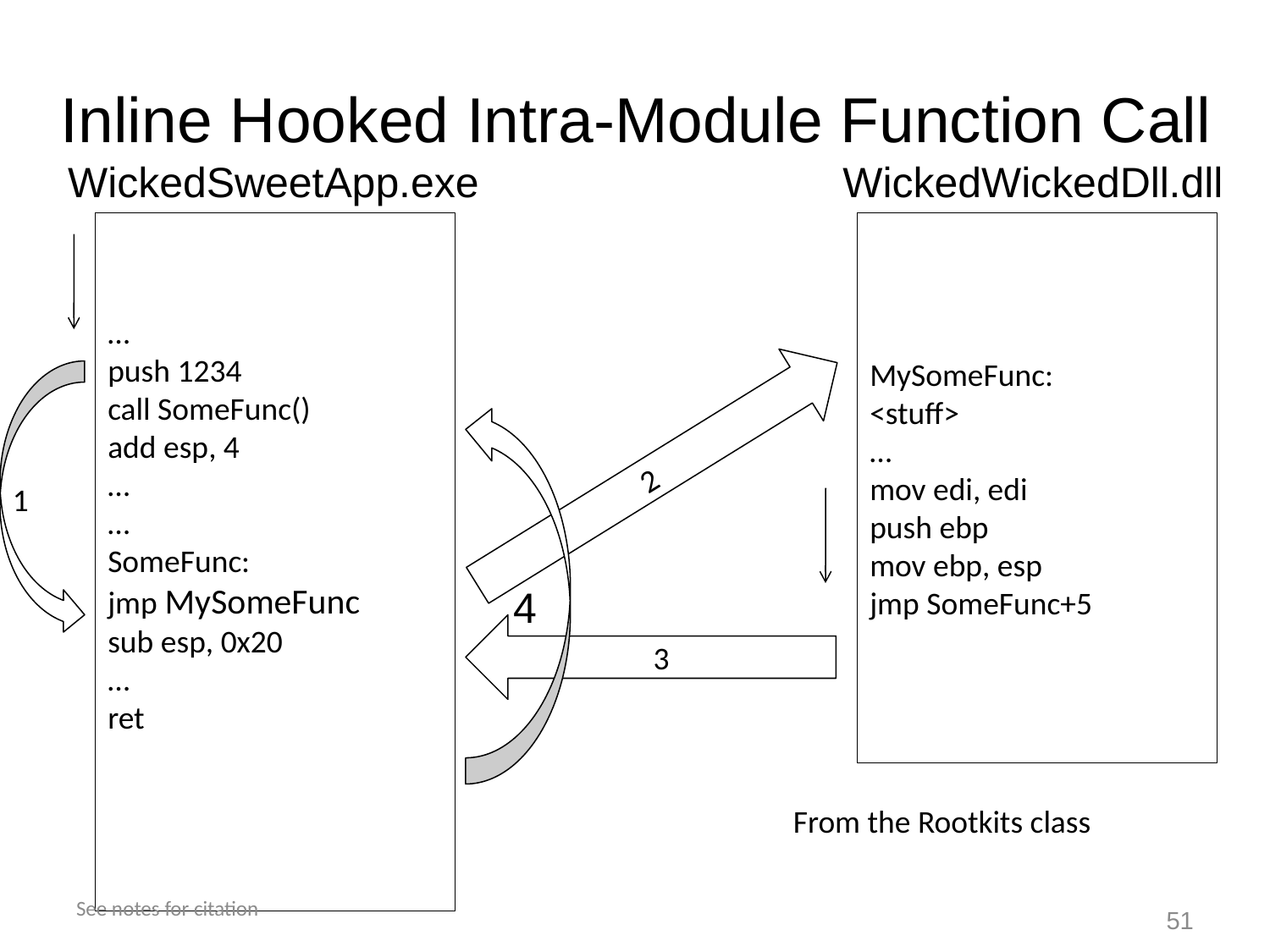

# Inline Hooked Intra-Module Function Call
WickedSweetApp.exe
WickedWickedDll.dll
…
push 1234
call SomeFunc()
add esp, 4
…
…
SomeFunc:
jmp MySomeFunc
sub esp, 0x20
…
ret

MySomeFunc:
<stuff>
…
mov edi, edi
push ebp
mov ebp, esp
jmp SomeFunc+5
1

4
2
3
From the Rootkits class
See notes for citation
51